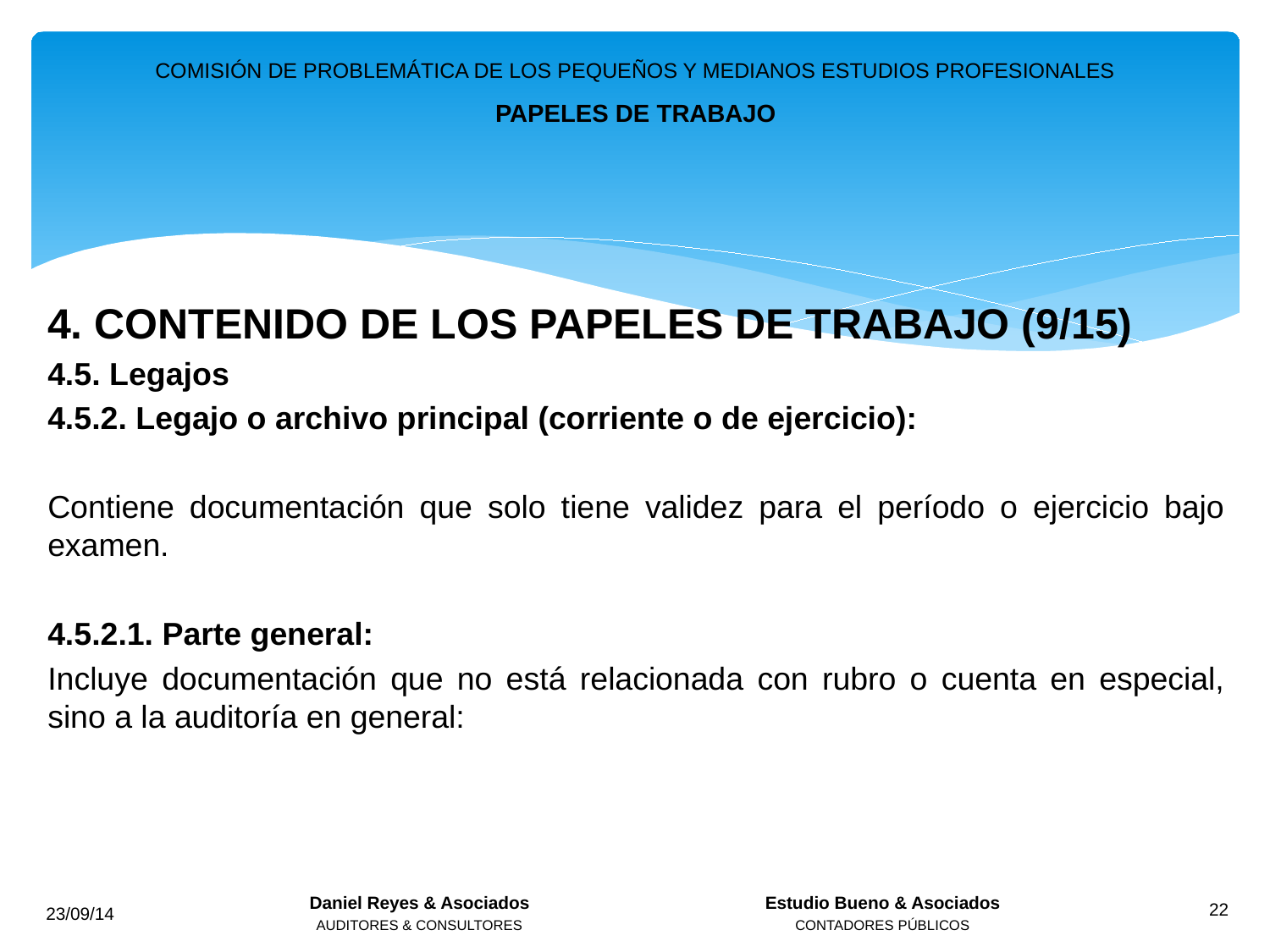

COMISIÓN DE PROBLEMÁTICA DE LOS PEQUEÑOS Y MEDIANOS ESTUDIOS PROFESIONALES
PAPELES DE TRABAJO
4. CONTENIDO DE LOS PAPELES DE TRABAJO (9/15)
4.5. Legajos
4.5.2. Legajo o archivo principal (corriente o de ejercicio):

Contiene documentación que solo tiene validez para el período o ejercicio bajo examen.

4.5.2.1. Parte general:
Incluye documentación que no está relacionada con rubro o cuenta en especial, sino a la auditoría en general:

Daniel Reyes & Asociados
AUDITORES & CONSULTORES
Estudio Bueno & Asociados
CONTADORES PÚBLICOS
23/09/14
22